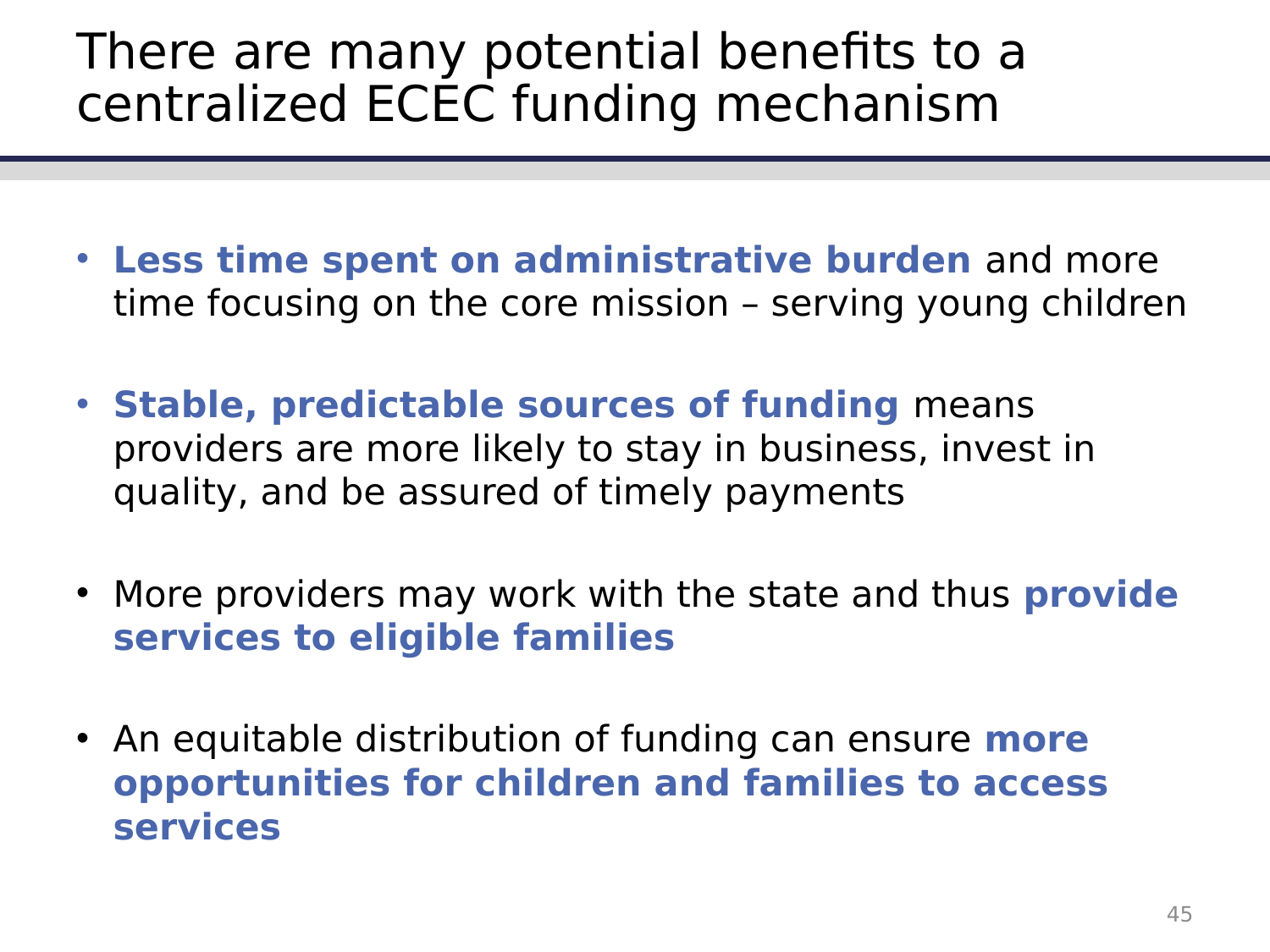

# There are many potential benefits to a centralized ECEC funding mechanism
Less time spent on administrative burden and more time focusing on the core mission – serving young children

Stable, predictable sources of funding means providers are more likely to stay in business, invest in quality, and be assured of timely payments

More providers may work with the state and thus provide services to eligible families

An equitable distribution of funding can ensure more opportunities for children and families to access services
45